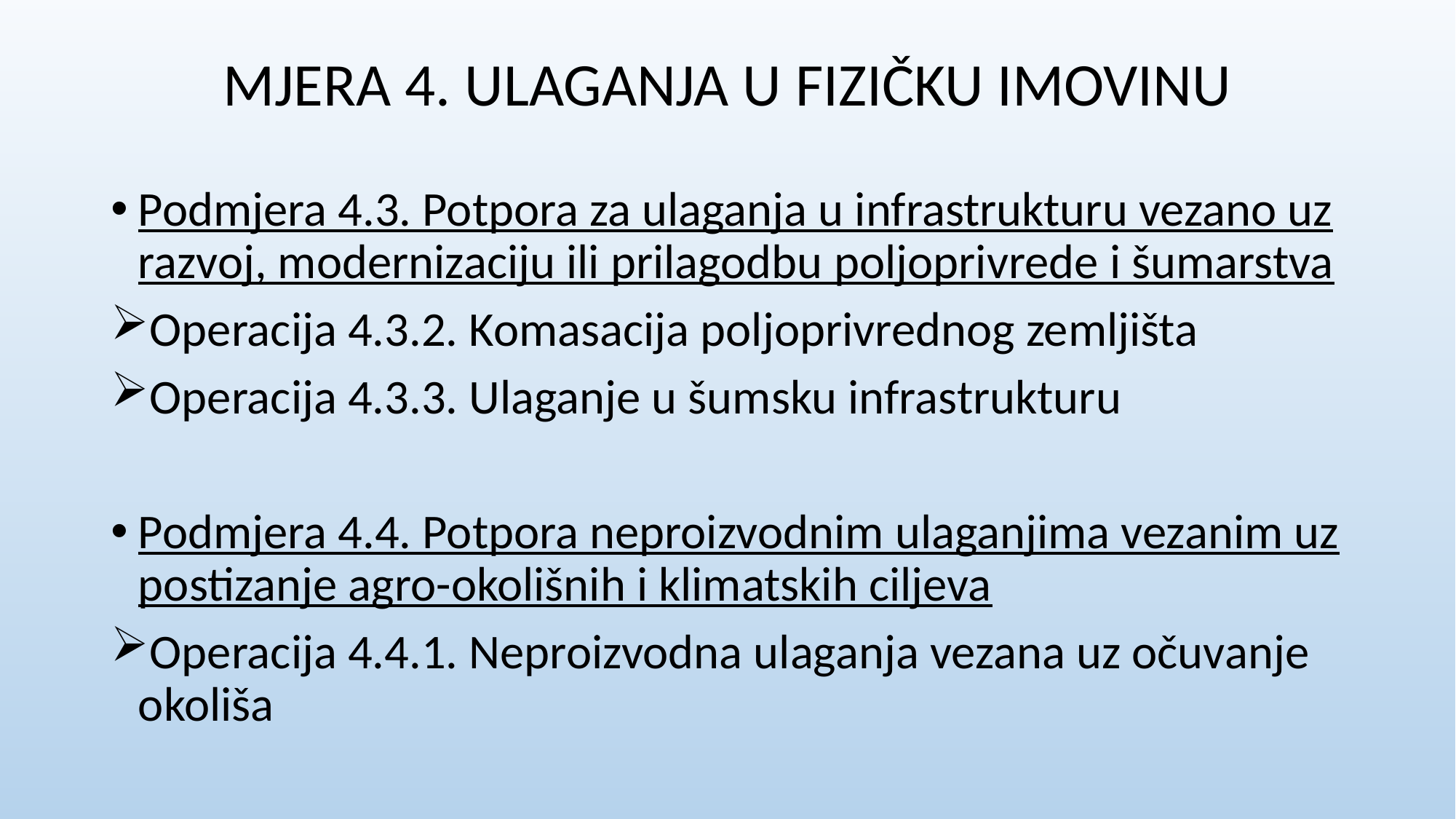

# MJERA 4. ULAGANJA U FIZIČKU IMOVINU
Podmjera 4.3. Potpora za ulaganja u infrastrukturu vezano uz razvoj, modernizaciju ili prilagodbu poljoprivrede i šumarstva
Operacija 4.3.2. Komasacija poljoprivrednog zemljišta
Operacija 4.3.3. Ulaganje u šumsku infrastrukturu

Podmjera 4.4. Potpora neproizvodnim ulaganjima vezanim uz postizanje agro-okolišnih i klimatskih ciljeva
Operacija 4.4.1. Neproizvodna ulaganja vezana uz očuvanje okoliša